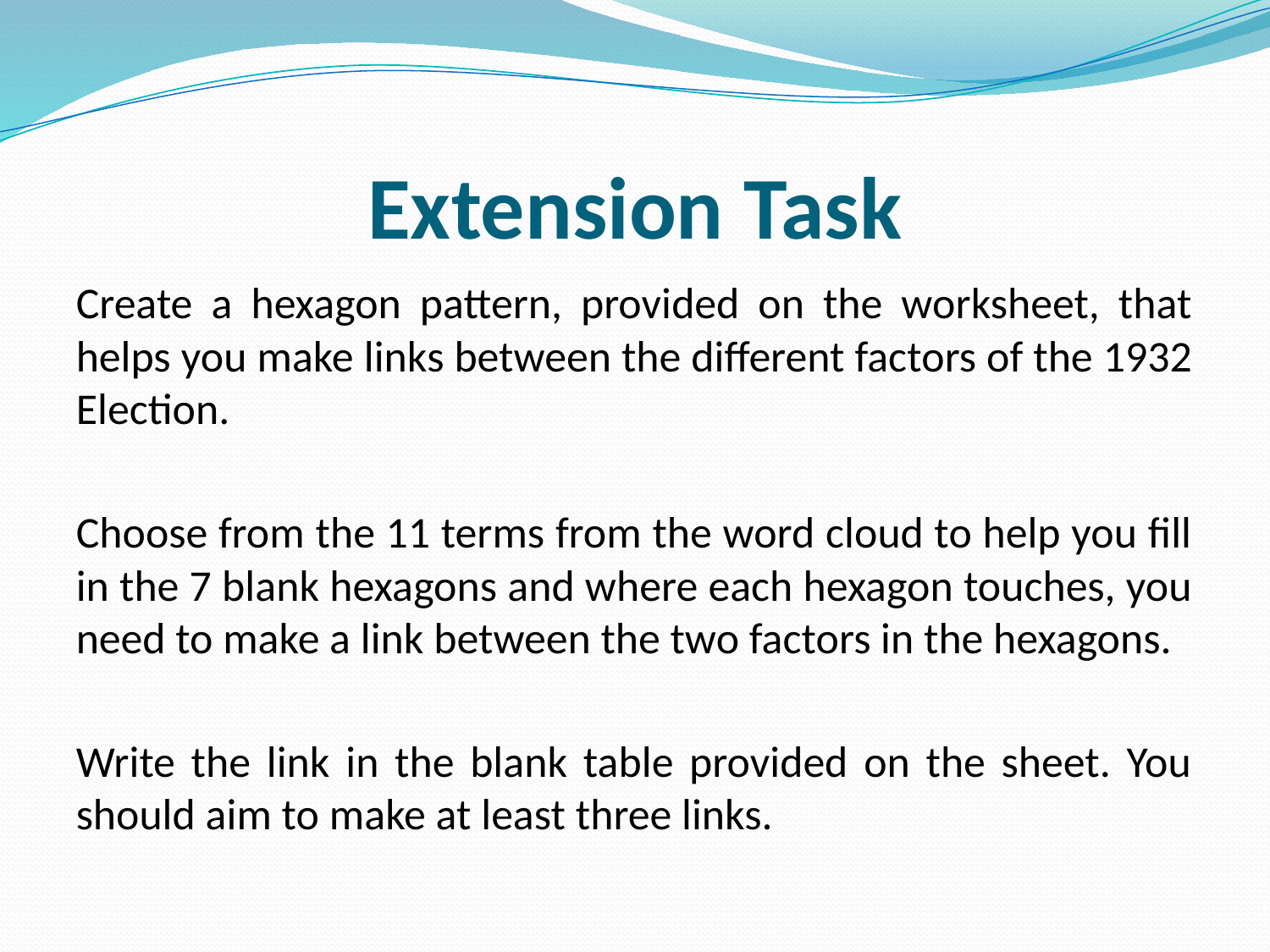

# Extension Task
Create a hexagon pattern, provided on the worksheet, that helps you make links between the different factors of the 1932 Election.

Choose from the 11 terms from the word cloud to help you fill in the 7 blank hexagons and where each hexagon touches, you need to make a link between the two factors in the hexagons.

Write the link in the blank table provided on the sheet. You should aim to make at least three links.